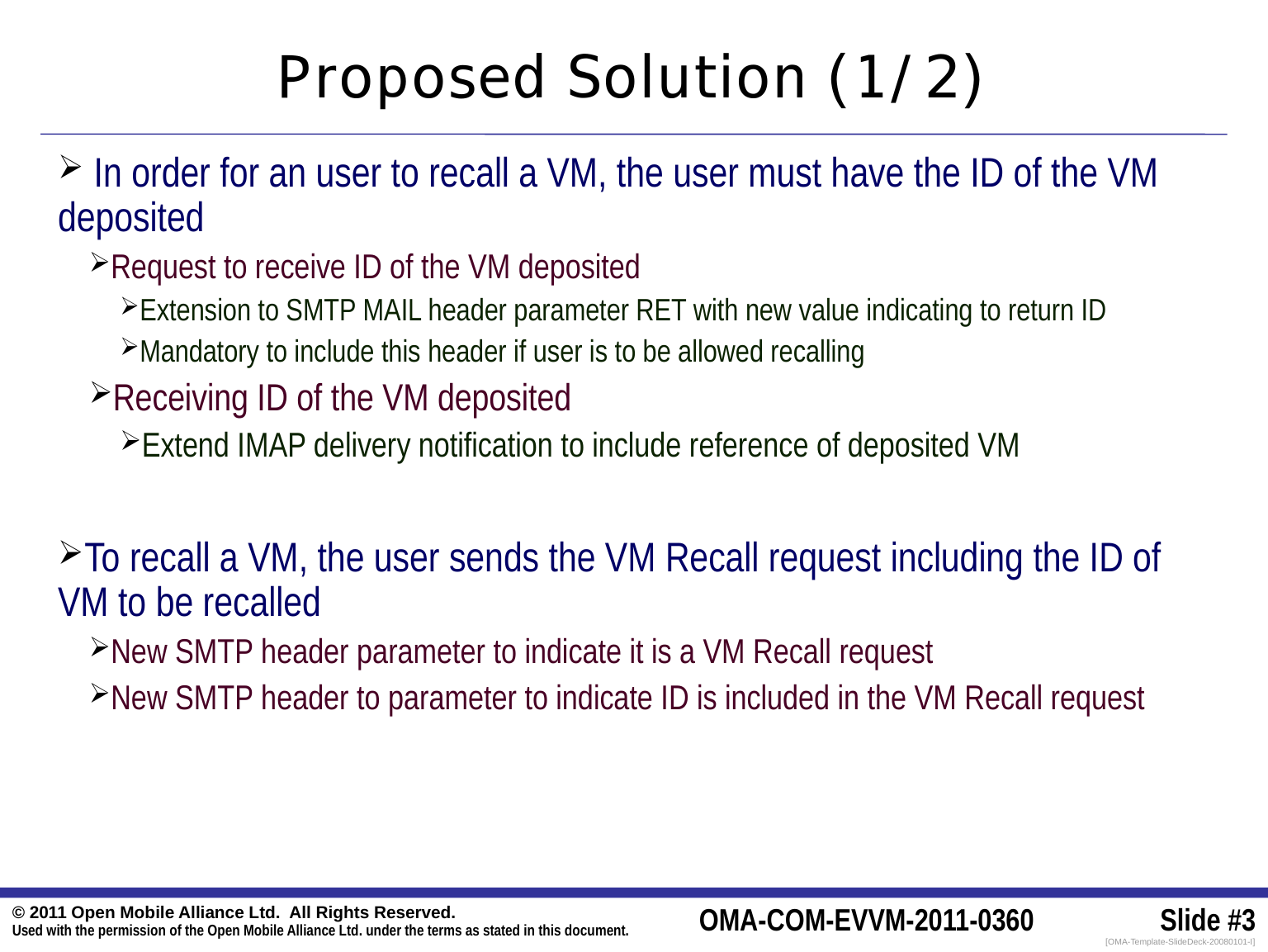

Proposed Solution (1/2)
 In order for an user to recall a VM, the user must have the ID of the VM deposited
Request to receive ID of the VM deposited
Extension to SMTP MAIL header parameter RET with new value indicating to return ID
Mandatory to include this header if user is to be allowed recalling
Receiving ID of the VM deposited
Extend IMAP delivery notification to include reference of deposited VM

To recall a VM, the user sends the VM Recall request including the ID of VM to be recalled
New SMTP header parameter to indicate it is a VM Recall request
New SMTP header to parameter to indicate ID is included in the VM Recall request